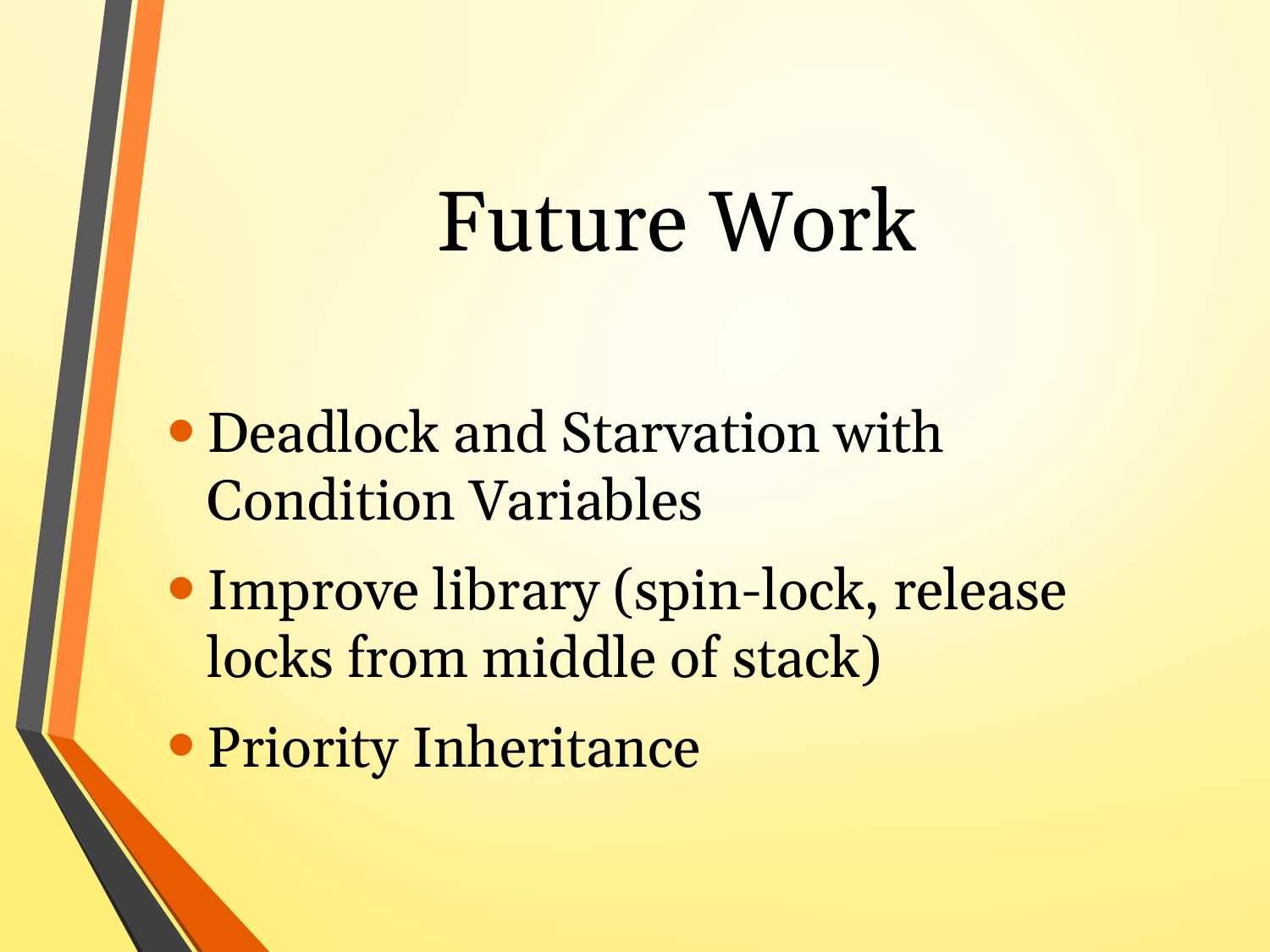

# Future Work
Deadlock and Starvation with Condition Variables
Improve library (spin-lock, release locks from middle of stack)
Priority Inheritance